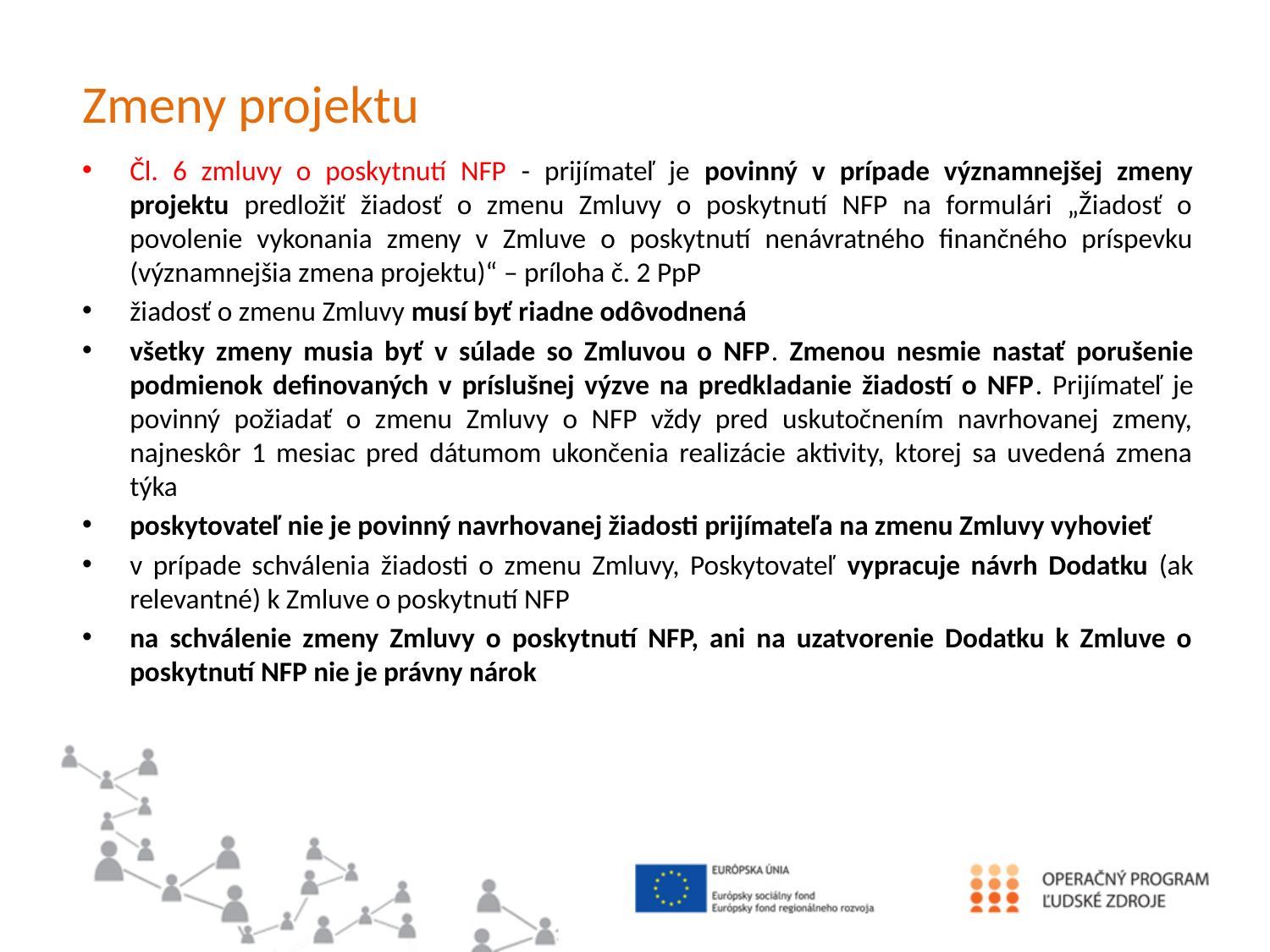

# Zmeny projektu
Čl. 6 zmluvy o poskytnutí NFP - prijímateľ je povinný v prípade významnejšej zmeny projektu predložiť žiadosť o zmenu Zmluvy o poskytnutí NFP na formulári „Žiadosť o povolenie vykonania zmeny v Zmluve o poskytnutí nenávratného finančného príspevku (významnejšia zmena projektu)“ – príloha č. 2 PpP
žiadosť o zmenu Zmluvy musí byť riadne odôvodnená
všetky zmeny musia byť v súlade so Zmluvou o NFP. Zmenou nesmie nastať porušenie podmienok definovaných v príslušnej výzve na predkladanie žiadostí o NFP. Prijímateľ je povinný požiadať o zmenu Zmluvy o NFP vždy pred uskutočnením navrhovanej zmeny, najneskôr 1 mesiac pred dátumom ukončenia realizácie aktivity, ktorej sa uvedená zmena týka
poskytovateľ nie je povinný navrhovanej žiadosti prijímateľa na zmenu Zmluvy vyhovieť
v prípade schválenia žiadosti o zmenu Zmluvy, Poskytovateľ vypracuje návrh Dodatku (ak relevantné) k Zmluve o poskytnutí NFP
na schválenie zmeny Zmluvy o poskytnutí NFP, ani na uzatvorenie Dodatku k Zmluve o poskytnutí NFP nie je právny nárok